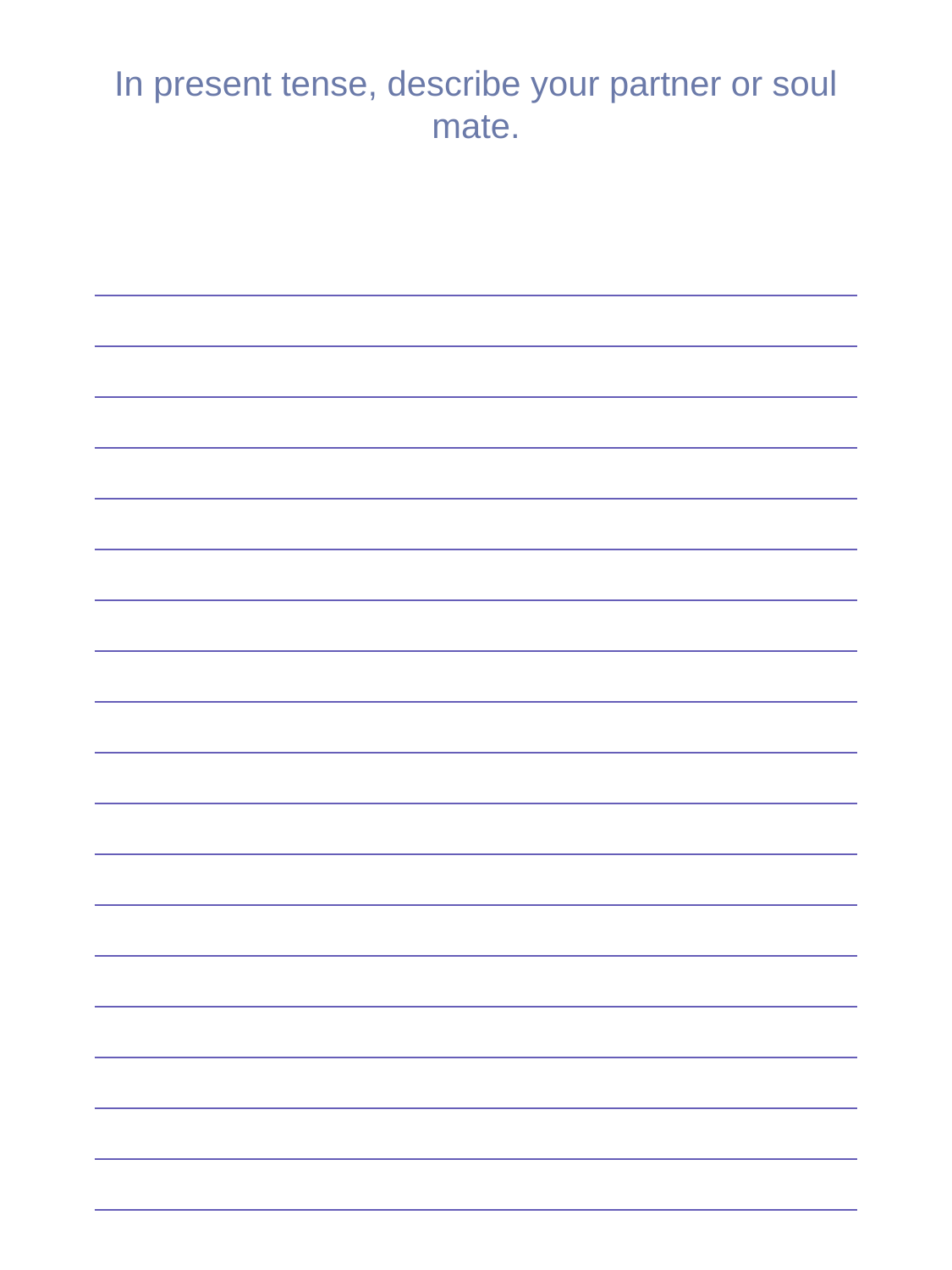

In present tense, describe your partner or soul mate.
|  |
| --- |
|  |
|  |
|  |
|  |
|  |
|  |
|  |
|  |
|  |
|  |
|  |
|  |
|  |
|  |
|  |
|  |
|  |